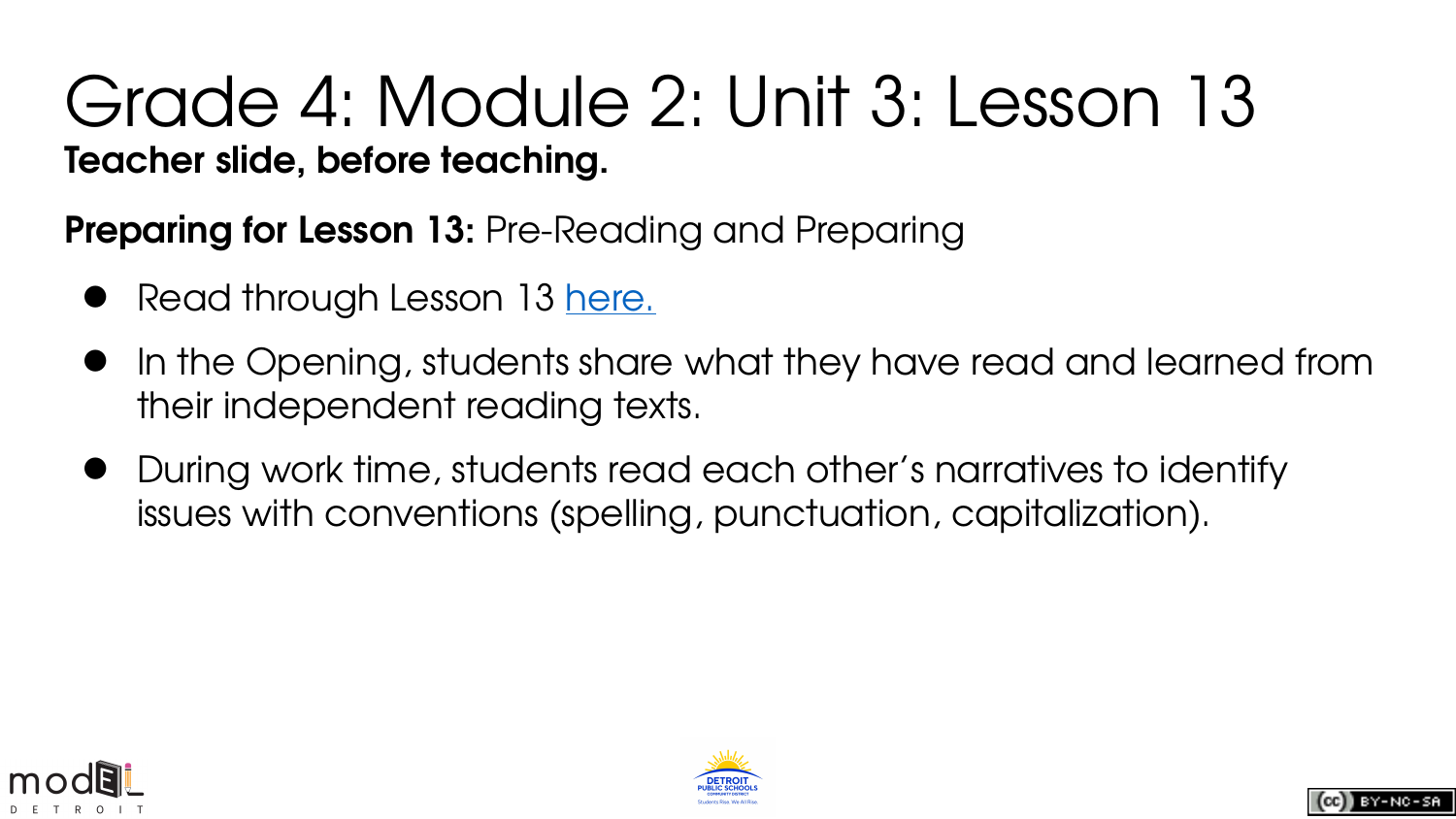

# Grade 4: Module 2: Unit 3: Lesson 13
Teacher slide, before teaching.
Preparing for Lesson 13: Pre-Reading and Preparing

Read through Lesson 13 here.
In the Opening, students share what they have read and learned from their independent reading texts.
During work time, students read each other’s narratives to identify issues with conventions (spelling, punctuation, capitalization).